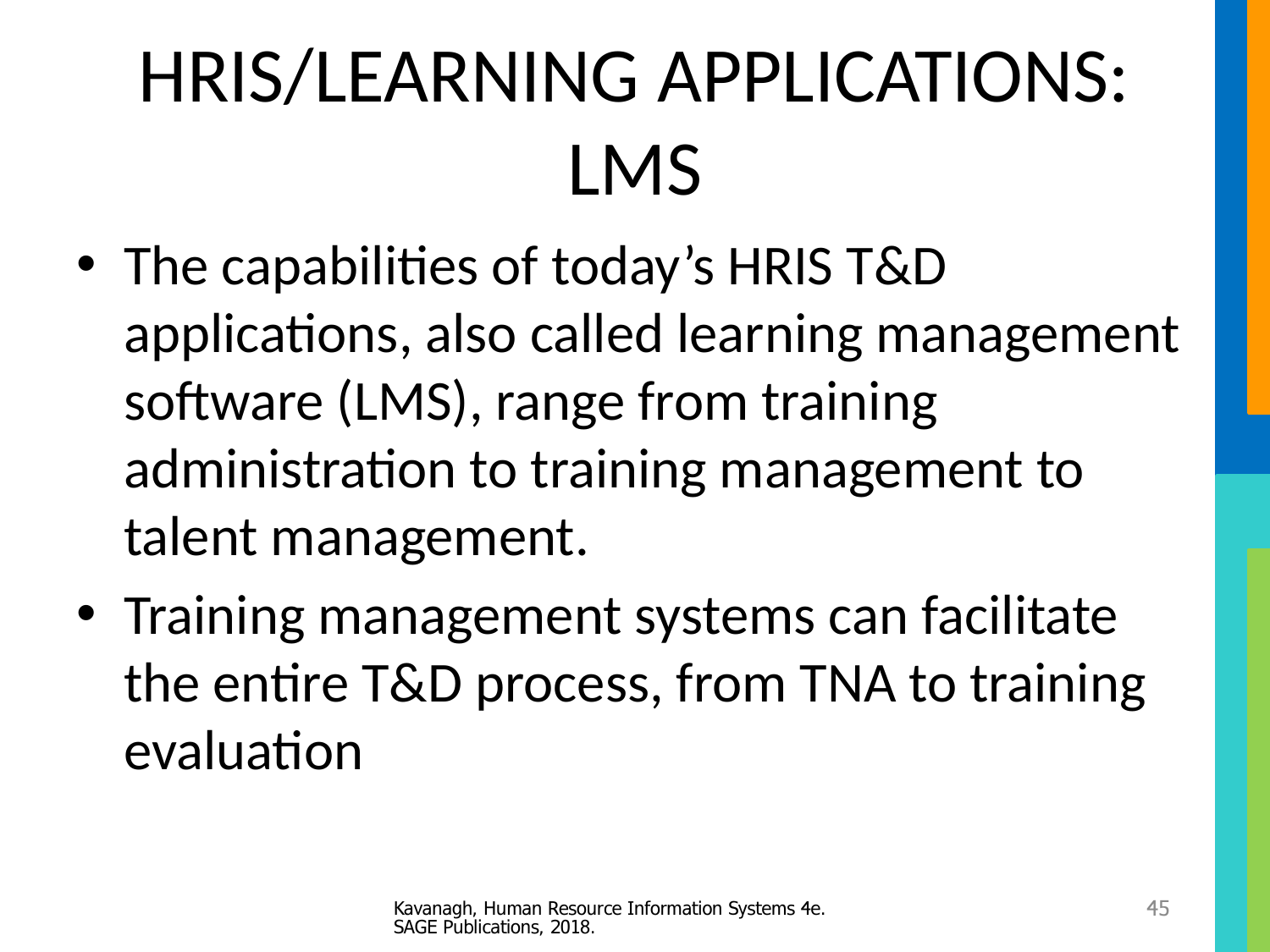

# HRIS/LEARNING APPLICATIONS: LMS
The capabilities of today’s HRIS T&D applications, also called learning management software (LMS), range from training administration to training management to talent management.
Training management systems can facilitate the entire T&D process, from TNA to training evaluation
Kavanagh, Human Resource Information Systems 4e. SAGE Publications, 2018.
45